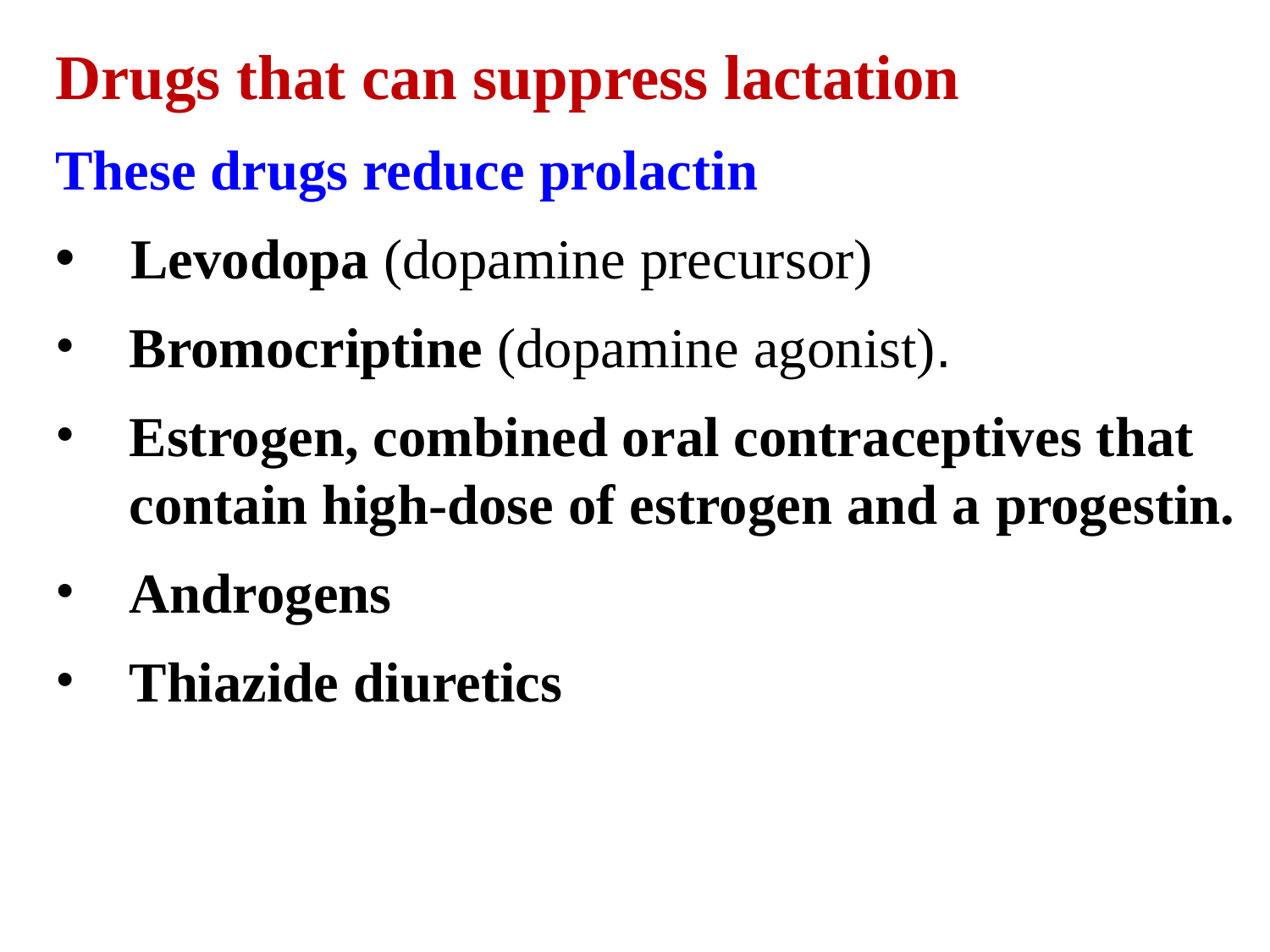

# Drugs that can suppress lactation
These drugs reduce prolactin
Levodopa (dopamine precursor)
Bromocriptine (dopamine agonist).
Estrogen, combined oral contraceptives that  contain high-dose of estrogen and a progestin.
Androgens
Thiazide diuretics